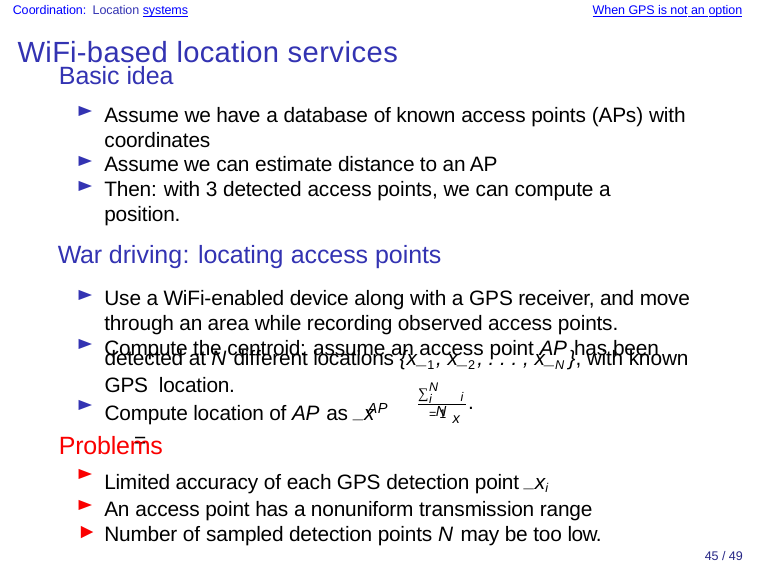

Coordination: Location systems
When GPS is not an option
WiFi-based location services
Basic idea
Assume we have a database of known access points (APs) with  coordinates
Assume we can estimate distance to an AP
Then: with 3 detected access points, we can compute a position.
War driving: locating access points
Use a WiFi-enabled device along with a GPS receiver, and move  through an area while recording observed access points.
Compute the centroid: assume an access point AP has been
detected at N different locations {x_1, x_2, . . . , x_N }, with known GPS  location.
N
_x
∑
i
Compute location of AP as _x	=
.
i =1
AP
N

Problems
Limited accuracy of each GPS detection point _xi
An access point has a nonuniform transmission range
►
Number of sampled detection points N may be too low.
45 / 49